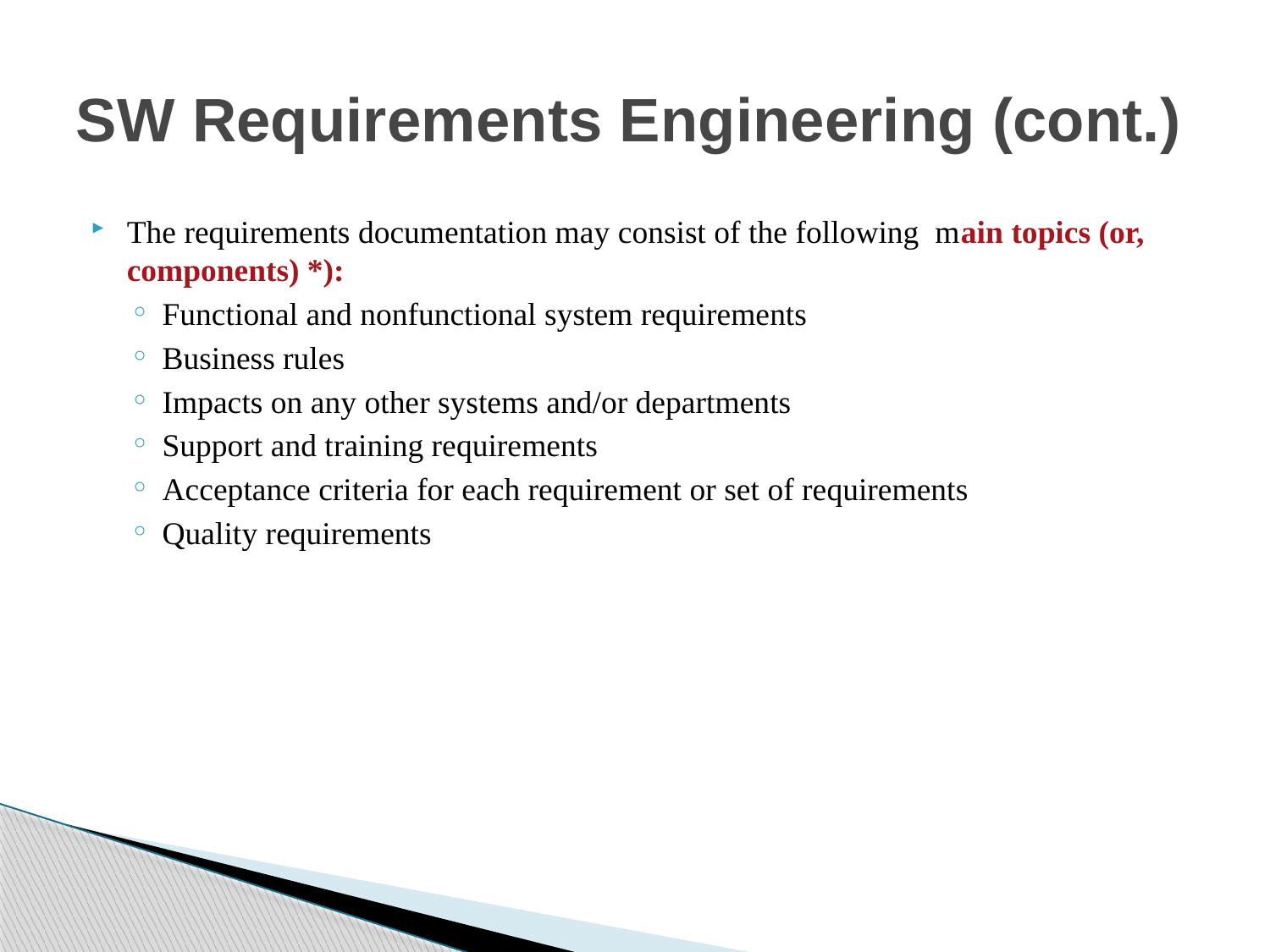

# SW Requirements Engineering (cont.)
The requirements documentation may consist of the following  main topics (or, components) *):
Functional and nonfunctional system requirements
Business rules
Impacts on any other systems and/or departments
Support and training requirements
Acceptance criteria for each requirement or set of requirements
Quality requirements